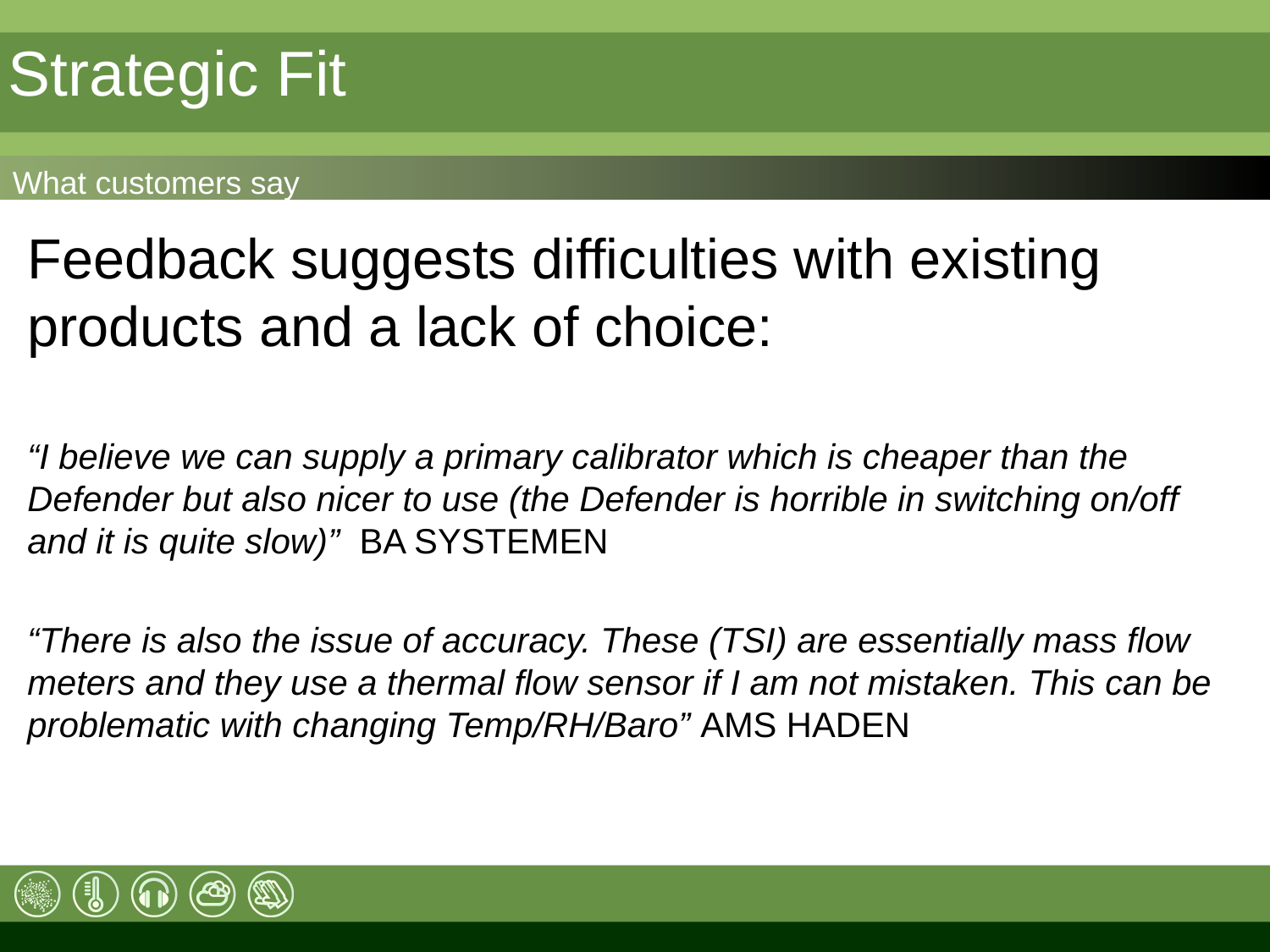

Strategic Fit
What customers say
Feedback suggests difficulties with existing products and a lack of choice:

“I believe we can supply a primary calibrator which is cheaper than the Defender but also nicer to use (the Defender is horrible in switching on/off and it is quite slow)”  BA SYSTEMEN

“There is also the issue of accuracy. These (TSI) are essentially mass flow meters and they use a thermal flow sensor if I am not mistaken. This can be problematic with changing Temp/RH/Baro” AMS HADEN